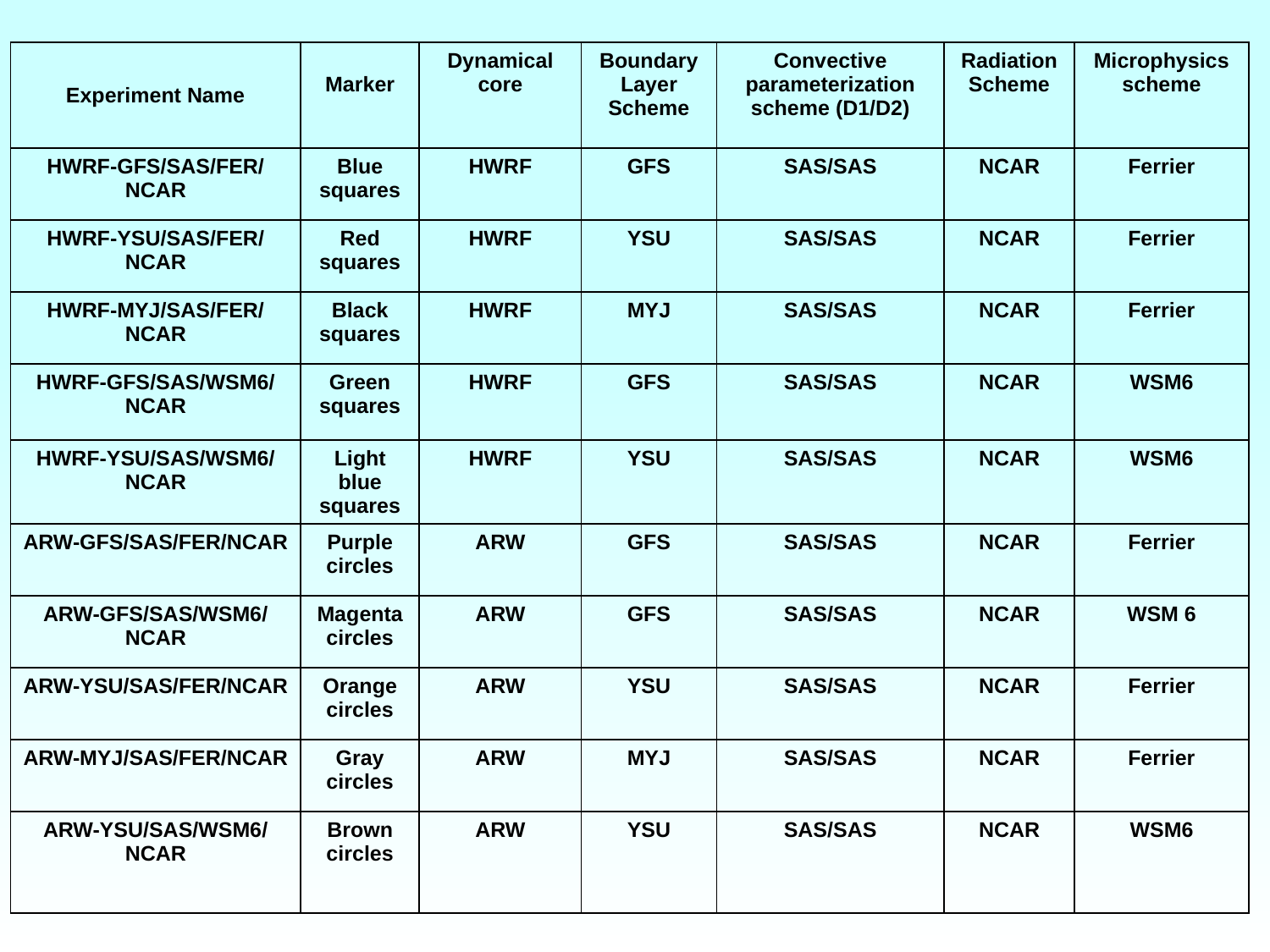

| Experiment Name | Marker | Dynamical core | Boundary Layer Scheme | Convective parameterization scheme (D1/D2) | Radiation Scheme | Microphysics scheme |
| --- | --- | --- | --- | --- | --- | --- |
| HWRF-GFS/SAS/FER/NCAR | Blue squares | HWRF | GFS | SAS/SAS | NCAR | Ferrier |
| HWRF-YSU/SAS/FER/NCAR | Red squares | HWRF | YSU | SAS/SAS | NCAR | Ferrier |
| HWRF-MYJ/SAS/FER/NCAR | Black squares | HWRF | MYJ | SAS/SAS | NCAR | Ferrier |
| HWRF-GFS/SAS/WSM6/NCAR | Green squares | HWRF | GFS | SAS/SAS | NCAR | WSM6 |
| HWRF-YSU/SAS/WSM6/NCAR | Light blue squares | HWRF | YSU | SAS/SAS | NCAR | WSM6 |
| ARW-GFS/SAS/FER/NCAR | Purple circles | ARW | GFS | SAS/SAS | NCAR | Ferrier |
| ARW-GFS/SAS/WSM6/NCAR | Magenta circles | ARW | GFS | SAS/SAS | NCAR | WSM 6 |
| ARW-YSU/SAS/FER/NCAR | Orange circles | ARW | YSU | SAS/SAS | NCAR | Ferrier |
| ARW-MYJ/SAS/FER/NCAR | Gray circles | ARW | MYJ | SAS/SAS | NCAR | Ferrier |
| ARW-YSU/SAS/WSM6/NCAR | Brown circles | ARW | YSU | SAS/SAS | NCAR | WSM6 |